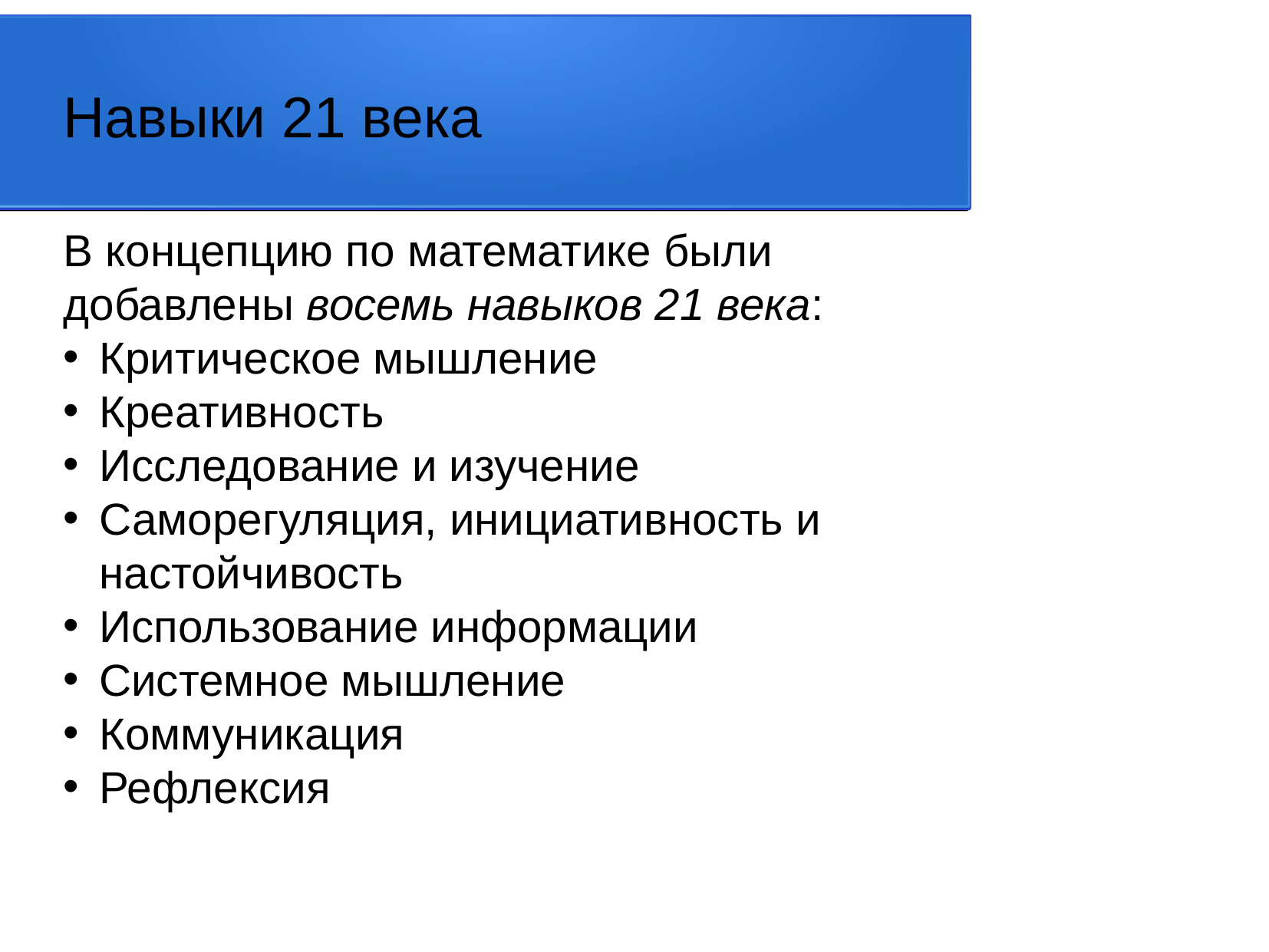

# Навыки 21 века
В концепцию по математике были добавлены восемь навыков 21 века:
Критическое мышление
Креативность
Исследование и изучение
Саморегуляция, инициативность и настойчивость
Использование информации
Системное мышление
Коммуникация
Рефлексия